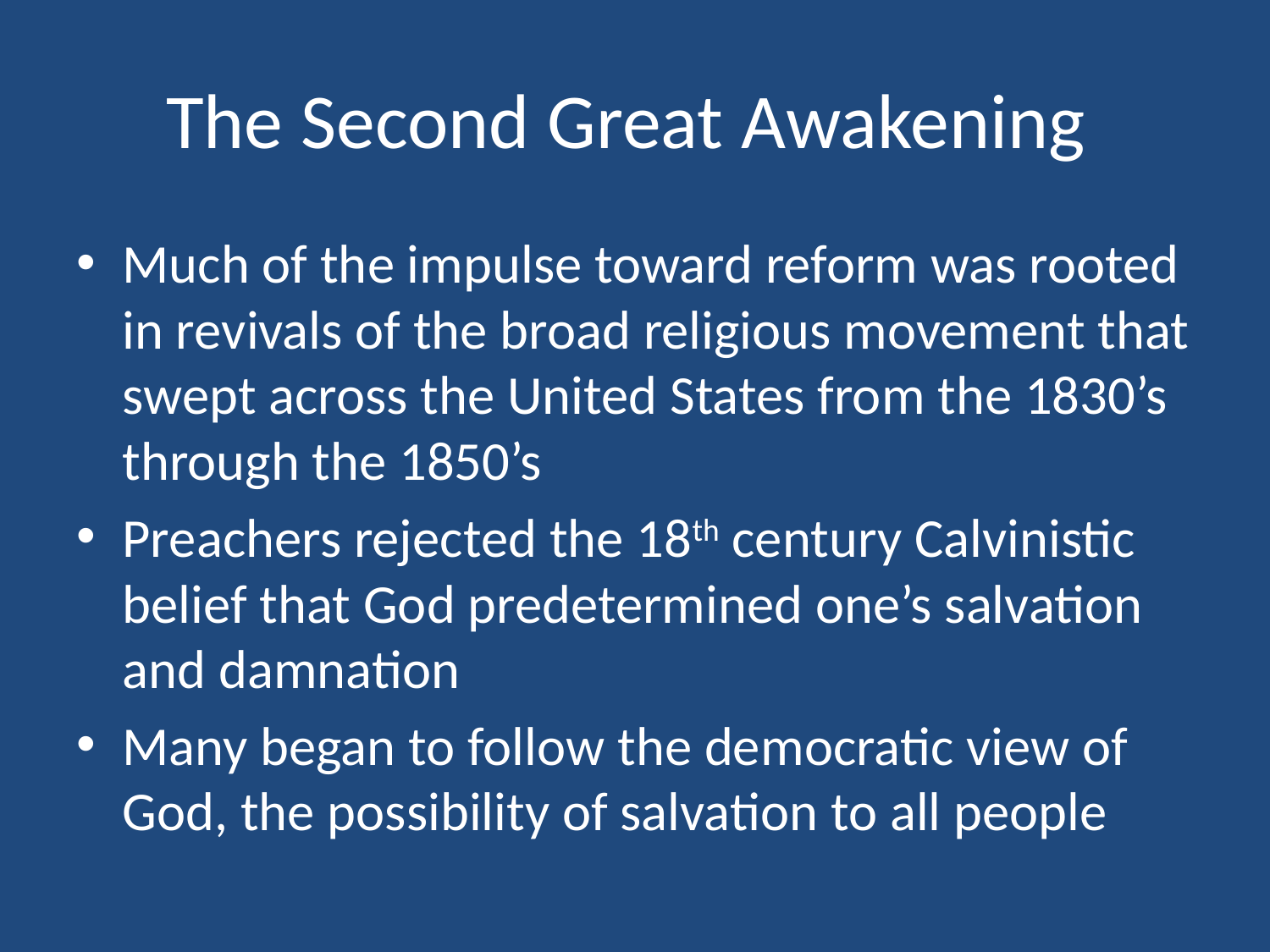

# The Second Great Awakening
Much of the impulse toward reform was rooted in revivals of the broad religious movement that swept across the United States from the 1830’s through the 1850’s
Preachers rejected the 18th century Calvinistic belief that God predetermined one’s salvation and damnation
Many began to follow the democratic view of God, the possibility of salvation to all people